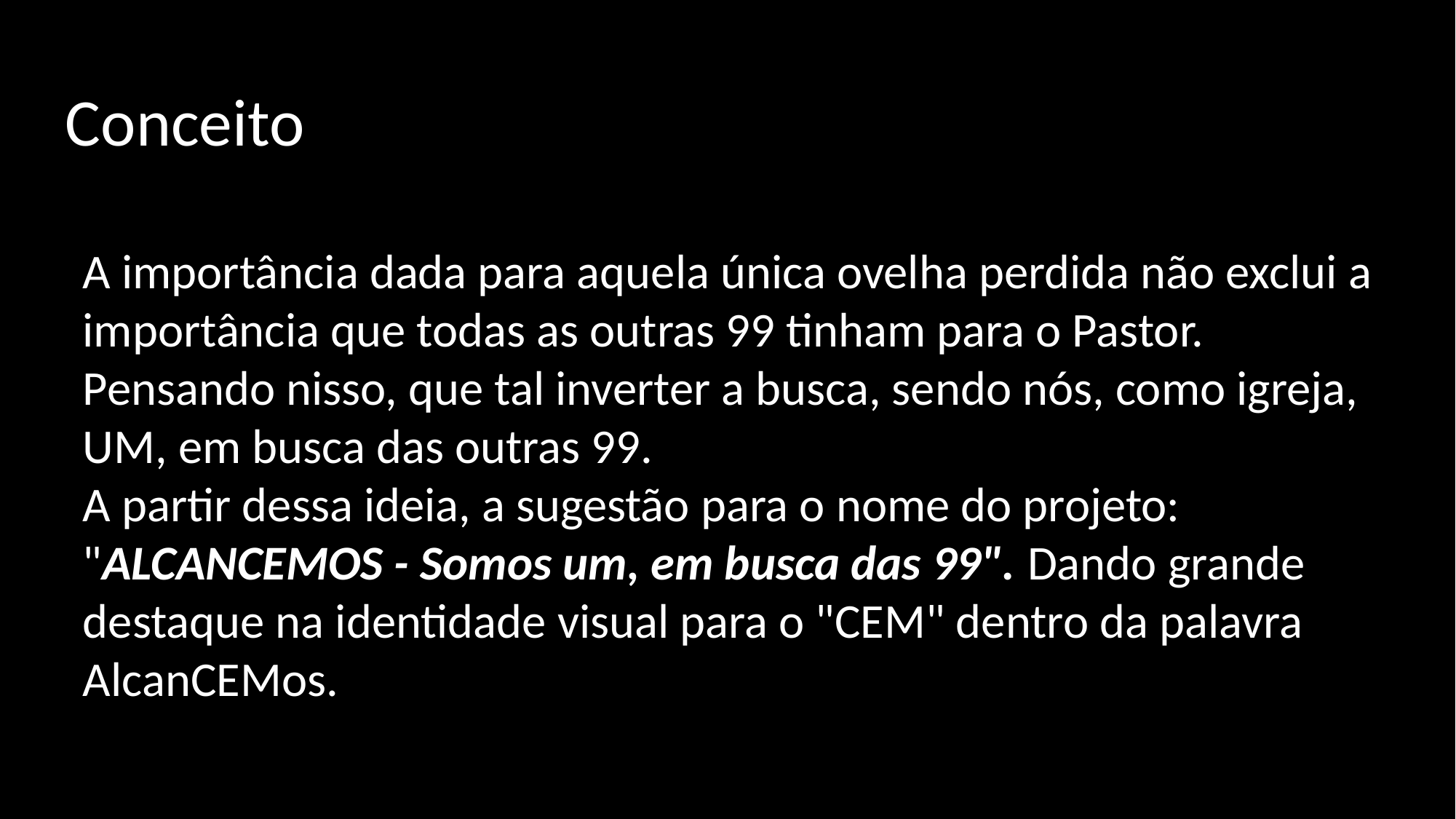

Conceito
A importância dada para aquela única ovelha perdida não exclui a importância que todas as outras 99 tinham para o Pastor. Pensando nisso, que tal inverter a busca, sendo nós, como igreja, UM, em busca das outras 99.
A partir dessa ideia, a sugestão para o nome do projeto: "ALCANCEMOS - Somos um, em busca das 99". Dando grande destaque na identidade visual para o "CEM" dentro da palavra AlcanCEMos.